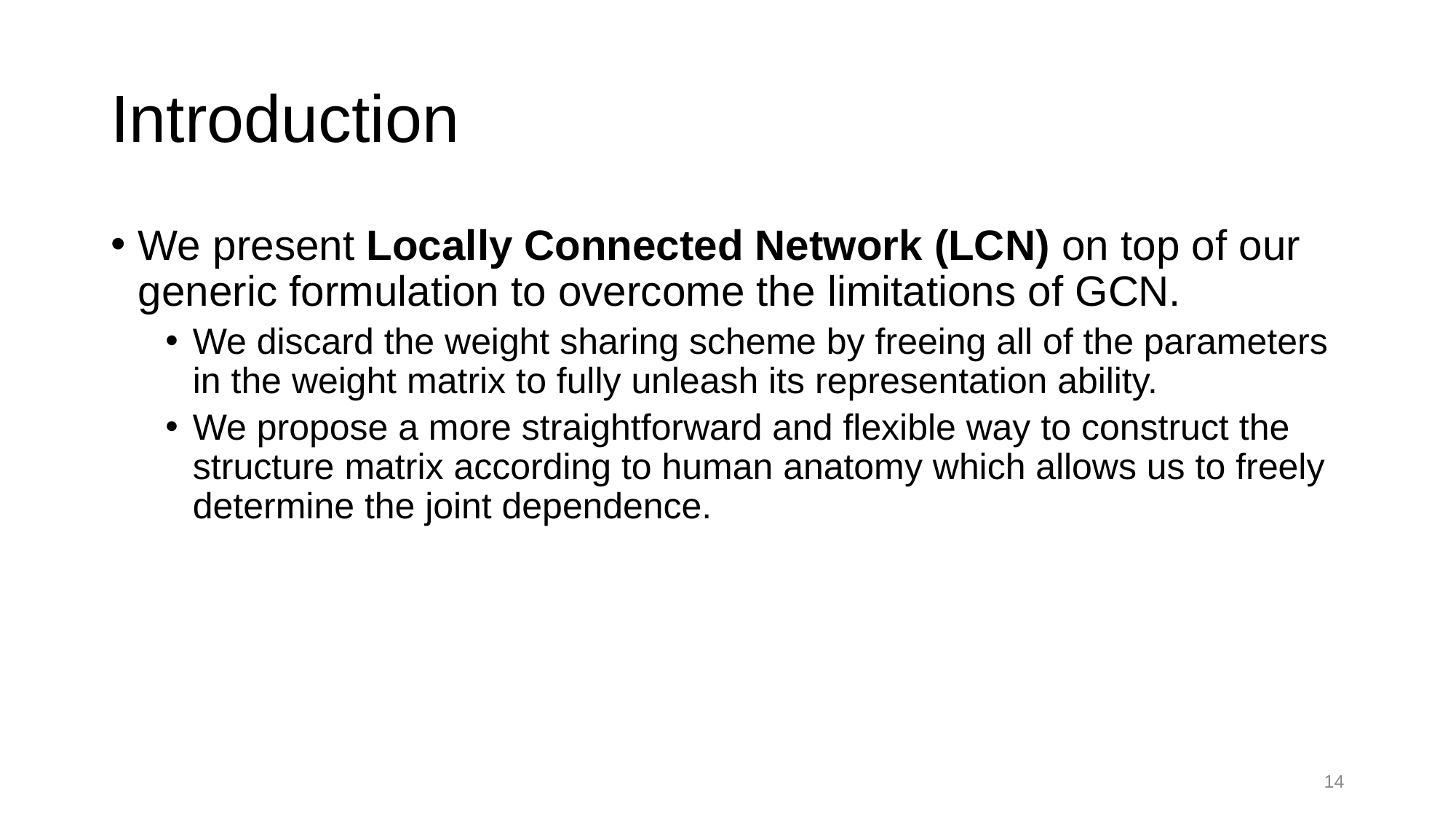

# Introduction
We present Locally Connected Network (LCN) on top of our generic formulation to overcome the limitations of GCN.
We discard the weight sharing scheme by freeing all of the parameters in the weight matrix to fully unleash its representation ability.
We propose a more straightforward and flexible way to construct the structure matrix according to human anatomy which allows us to freely determine the joint dependence.
14